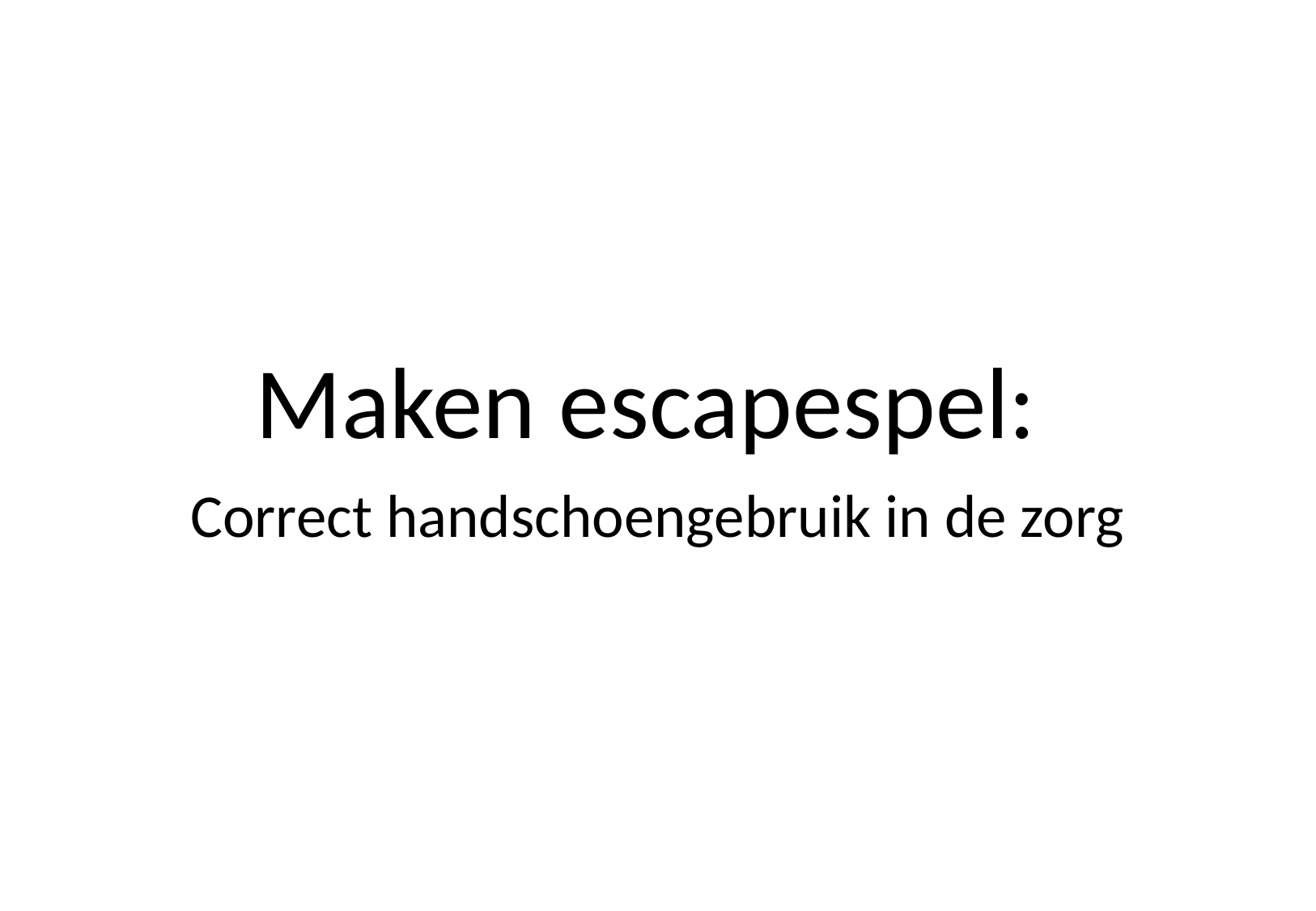

# Maken escapespel:
Correct handschoengebruik in de zorg